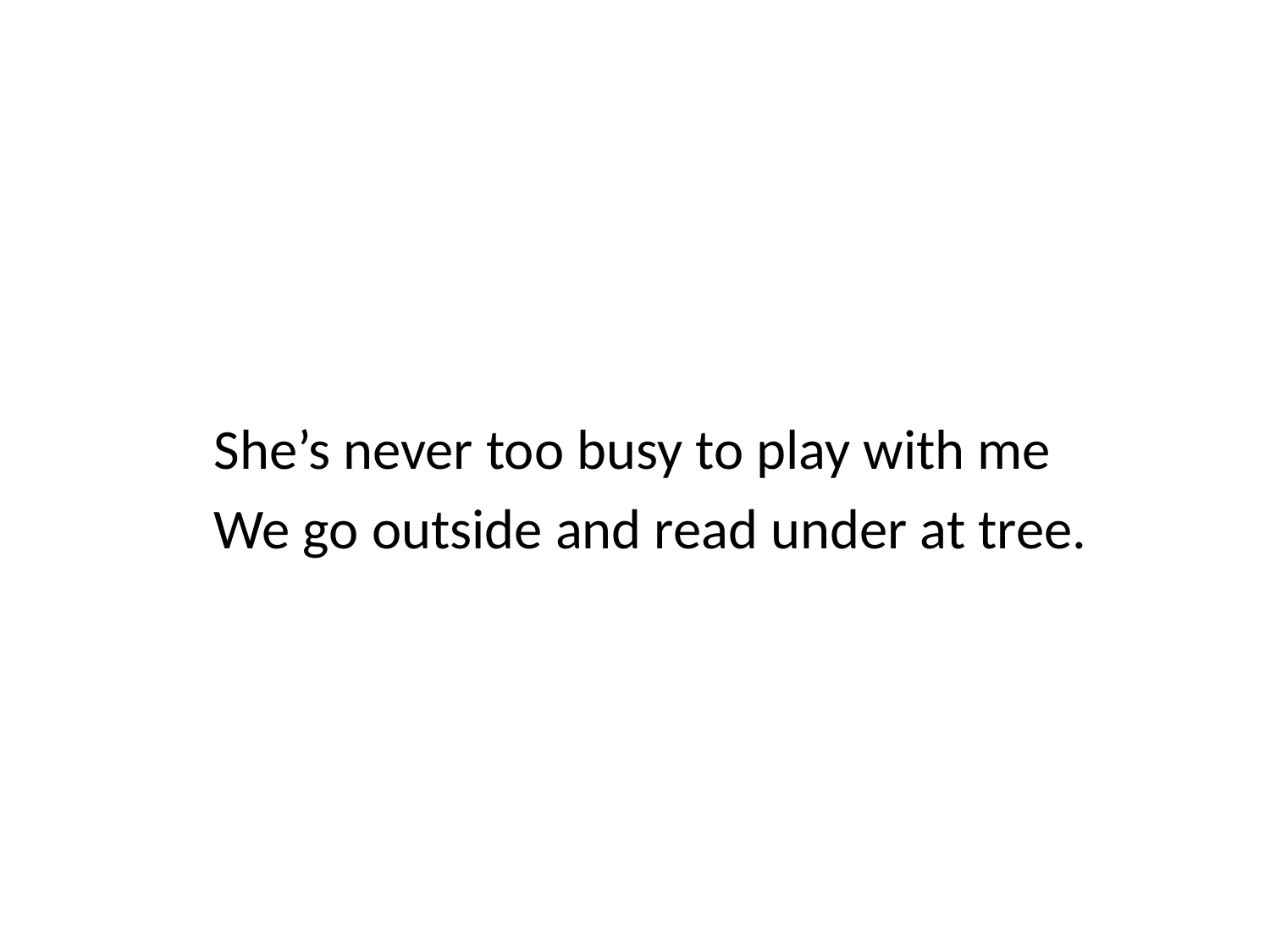

She’s never too busy to play with me
We go outside and read under at tree.